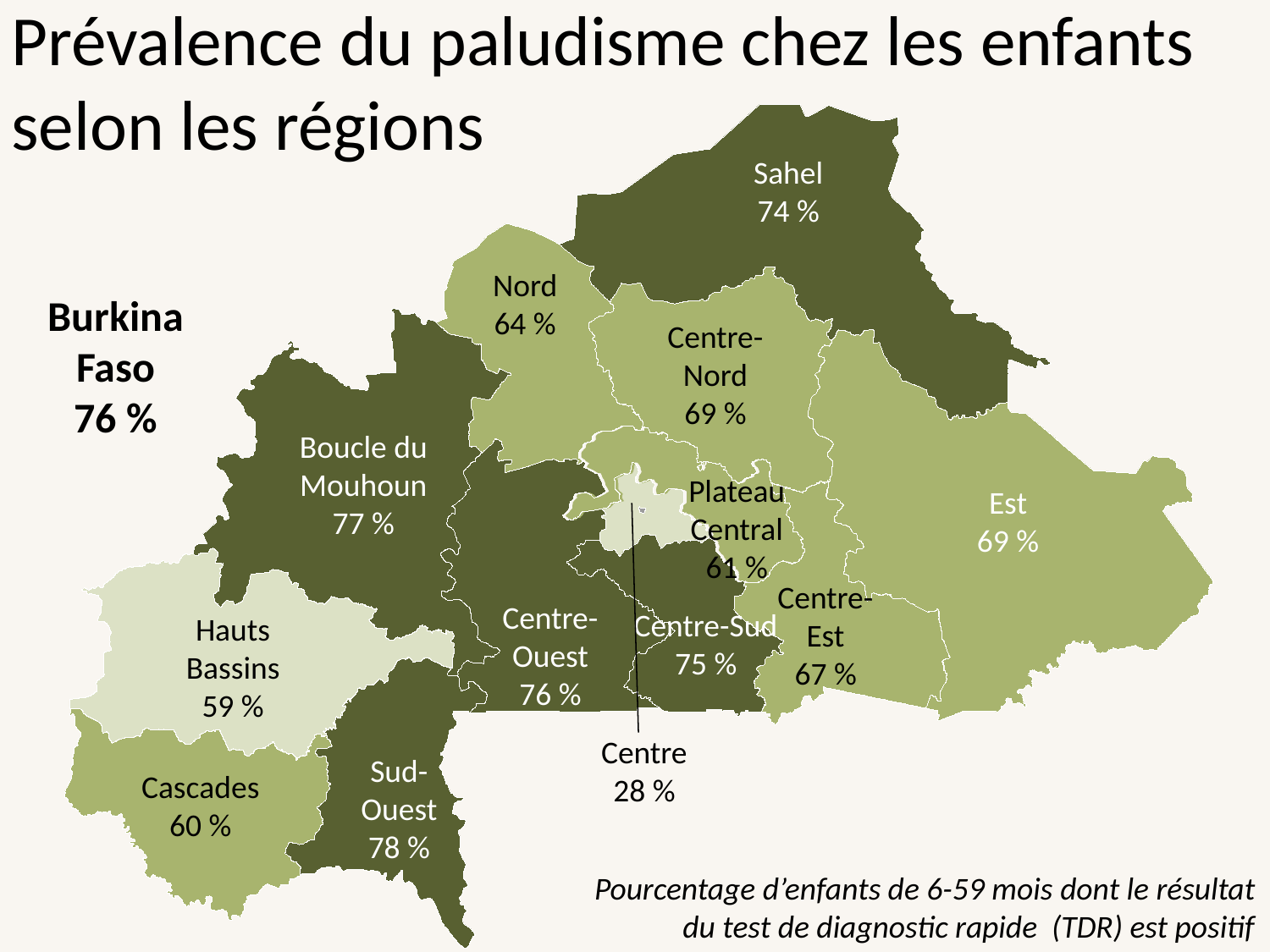

# Prévalence du paludisme chez les enfants selon les régions

Sahel
74 %
Nord
64 %
Burkina Faso
76 %
Centre-Nord
69 %
Boucle du Mouhoun
77 %
Plateau
Central
61 %
Est
69 %
Centre-
Est
67 %
Centre-Ouest
76 %
Centre-Sud
75 %
Hauts Bassins
59 %
Centre
28 %
Sud-
Ouest
78 %
Cascades
60 %
Pourcentage d’enfants de 6-59 mois dont le résultat du test de diagnostic rapide  (TDR) est positif